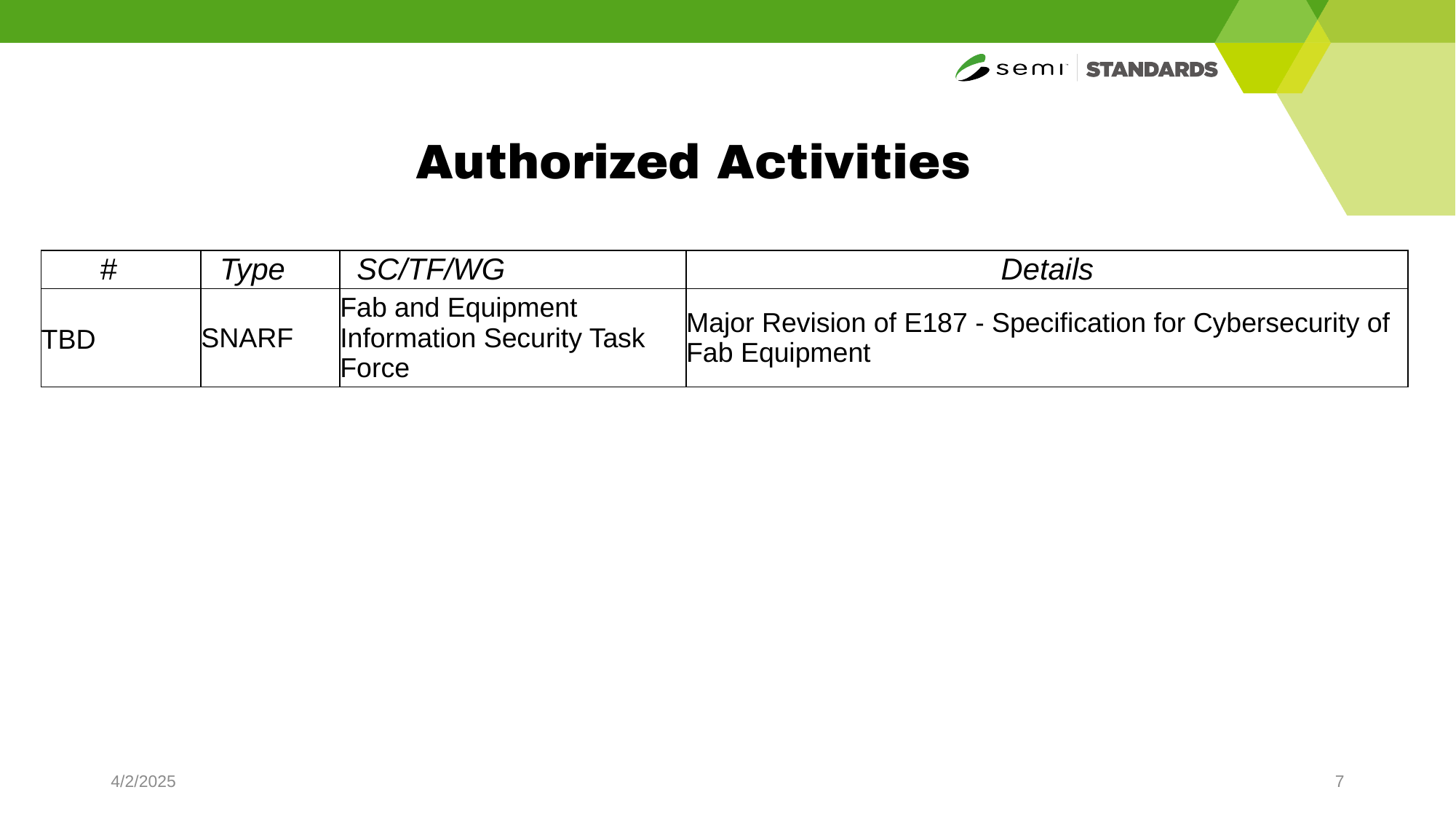

# Authorized Activities
| # | Type | SC/TF/WG | Details |
| --- | --- | --- | --- |
| TBD | SNARF | Fab and Equipment Information Security Task Force | Major Revision of E187 - Specification for Cybersecurity of Fab Equipment |
4/2/2025

7